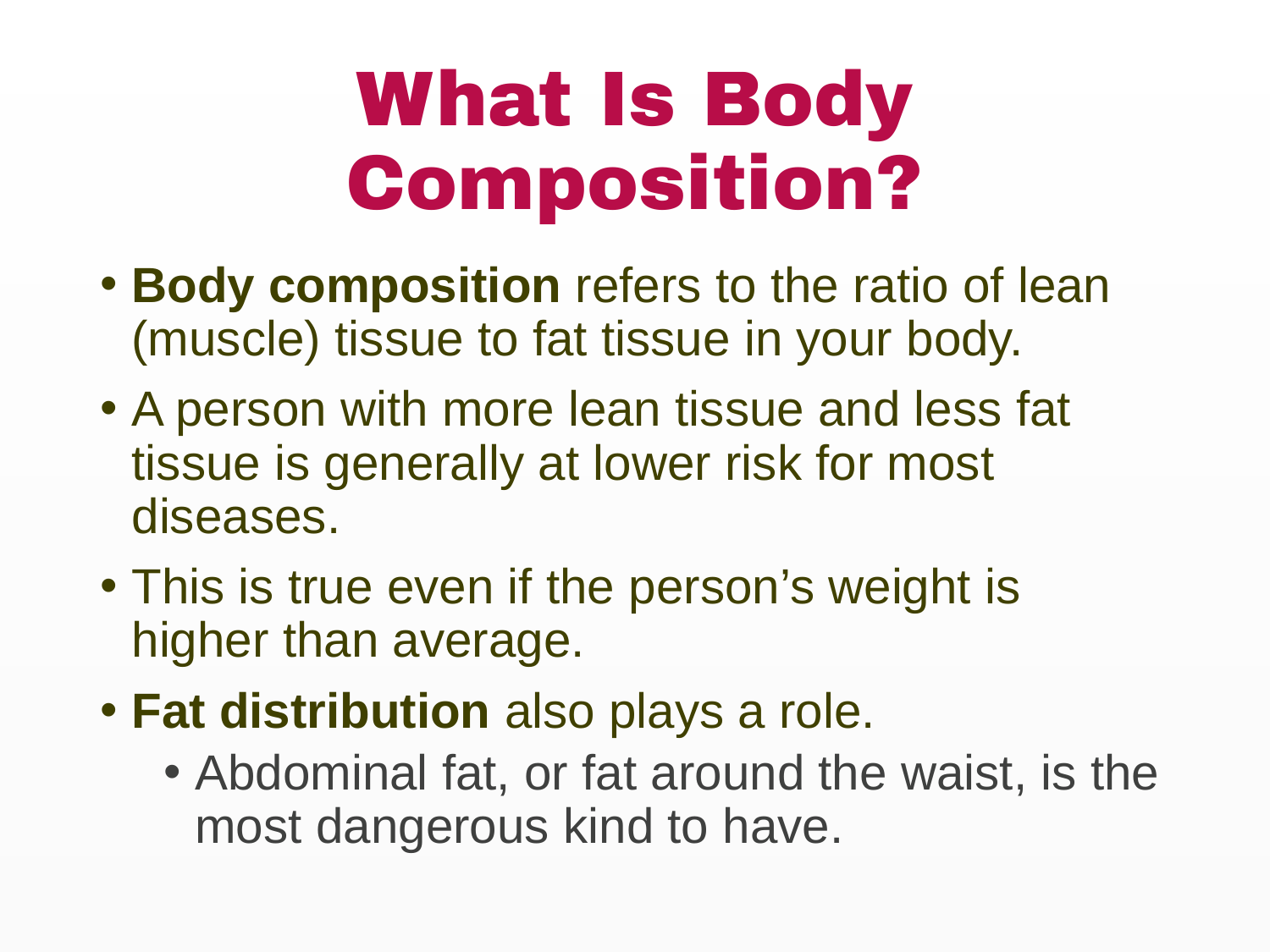

# What Is Body Composition?
Body composition refers to the ratio of lean (muscle) tissue to fat tissue in your body.
A person with more lean tissue and less fat tissue is generally at lower risk for most diseases.
This is true even if the person’s weight is higher than average.
Fat distribution also plays a role.
Abdominal fat, or fat around the waist, is the most dangerous kind to have.